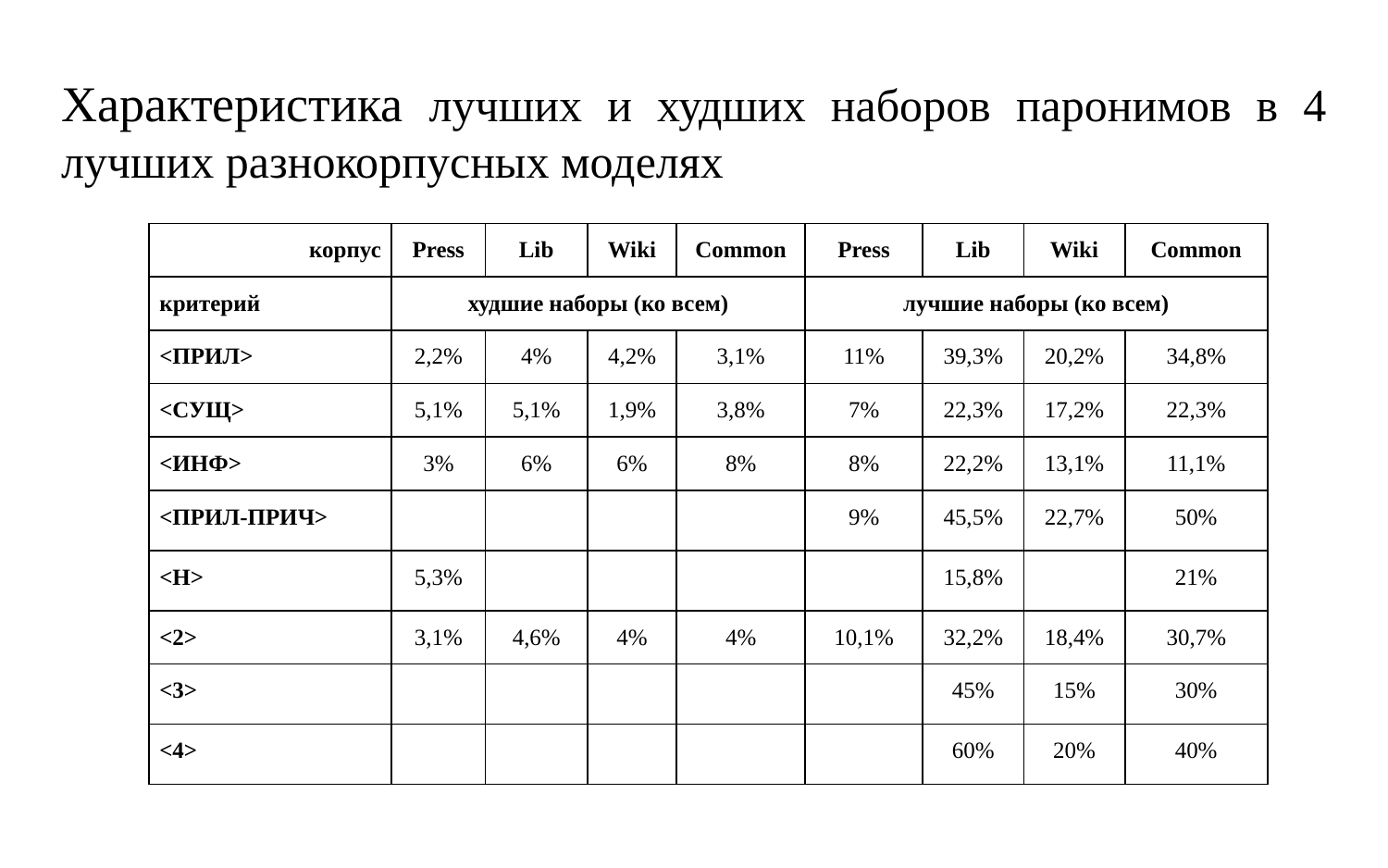

# Характеристика лучших и худших наборов паронимов в 4 лучших разнокорпусных моделях
| корпус | Press | Lib | Wiki | Common | Press | Lib | Wiki | Common |
| --- | --- | --- | --- | --- | --- | --- | --- | --- |
| критерий | худшие наборы (ко всем) |  |  |  | лучшие наборы (ко всем) |  |  |  |
| <ПРИЛ> | 2,2% | 4% | 4,2% | 3,1% | 11% | 39,3% | 20,2% | 34,8% |
| <СУЩ> | 5,1% | 5,1% | 1,9% | 3,8% | 7% | 22,3% | 17,2% | 22,3% |
| <ИНФ> | 3% | 6% | 6% | 8% | 8% | 22,2% | 13,1% | 11,1% |
| <ПРИЛ-ПРИЧ> |  |  |  |  | 9% | 45,5% | 22,7% | 50% |
| <Н> | 5,3% |  |  |  |  | 15,8% |  | 21% |
| <2> | 3,1% | 4,6% | 4% | 4% | 10,1% | 32,2% | 18,4% | 30,7% |
| <3> |  |  |  |  |  | 45% | 15% | 30% |
| <4> |  |  |  |  |  | 60% | 20% | 40% |